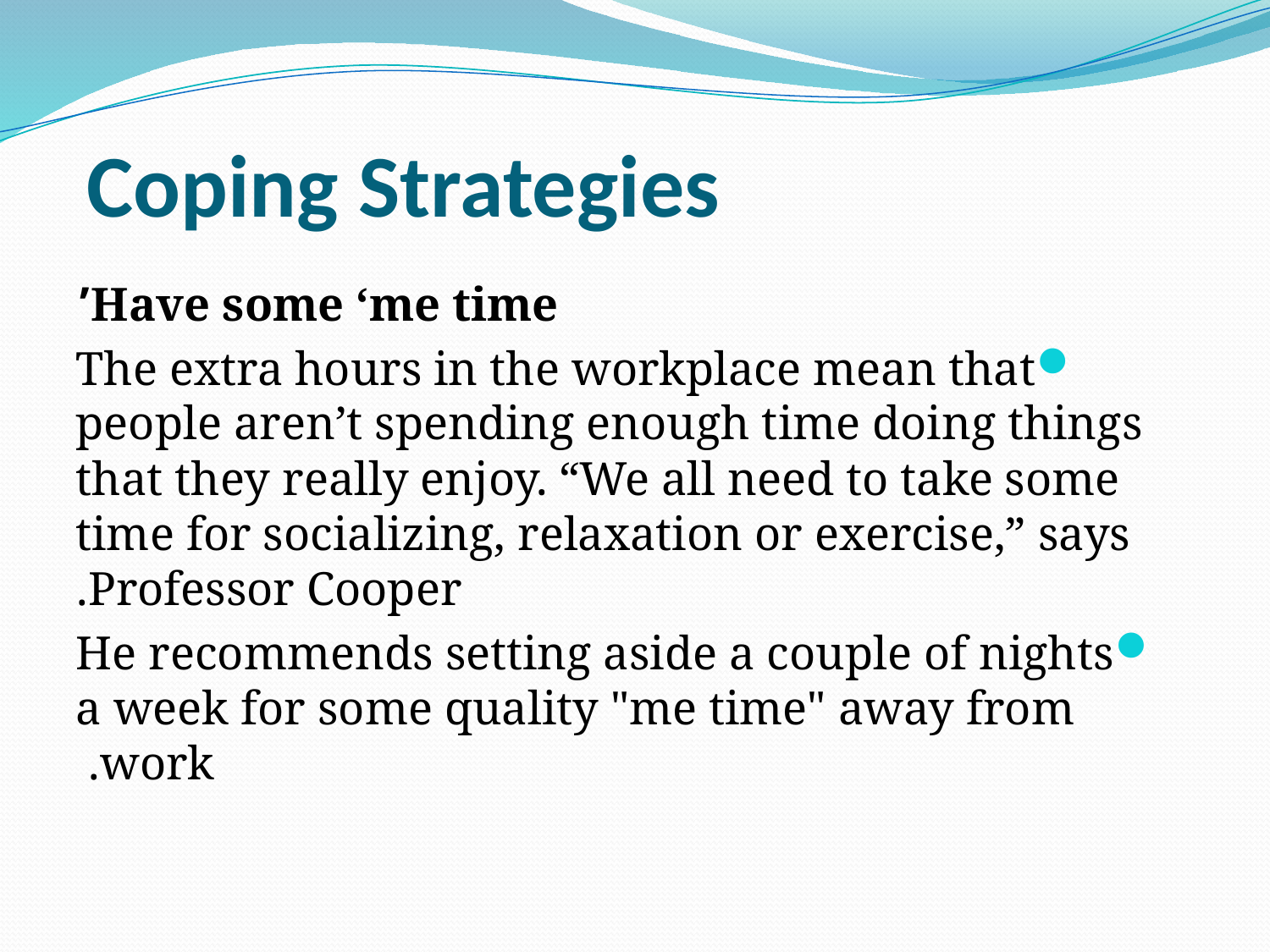

# Coping Strategies
Have some ‘me time’
The extra hours in the workplace mean that people aren’t spending enough time doing things that they really enjoy. “We all need to take some time for socializing, relaxation or exercise,” says Professor Cooper.
He recommends setting aside a couple of nights a week for some quality "me time" away from work.